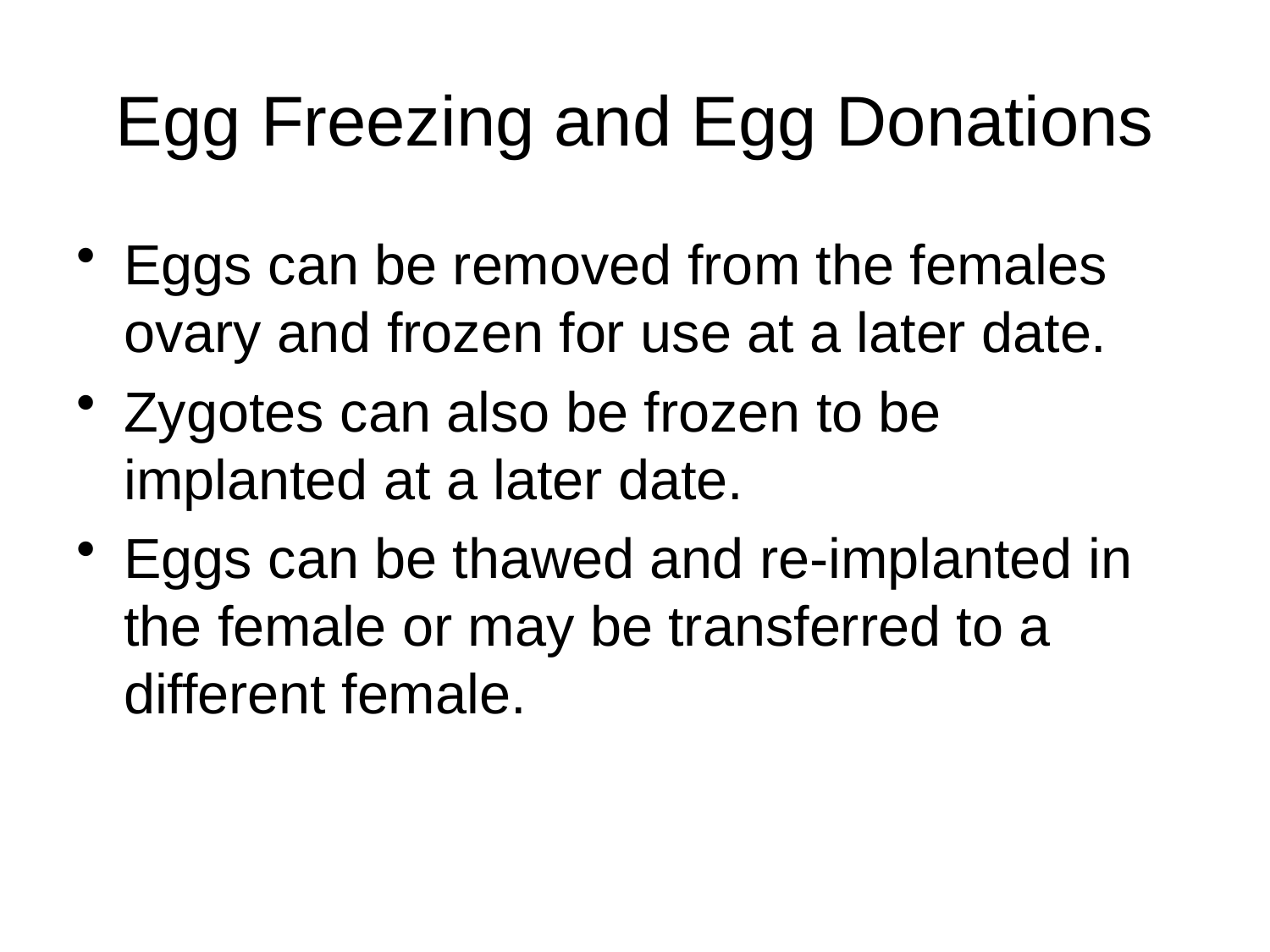

# Egg Freezing and Egg Donations
Eggs can be removed from the females ovary and frozen for use at a later date.
Zygotes can also be frozen to be implanted at a later date.
Eggs can be thawed and re-implanted in the female or may be transferred to a different female.